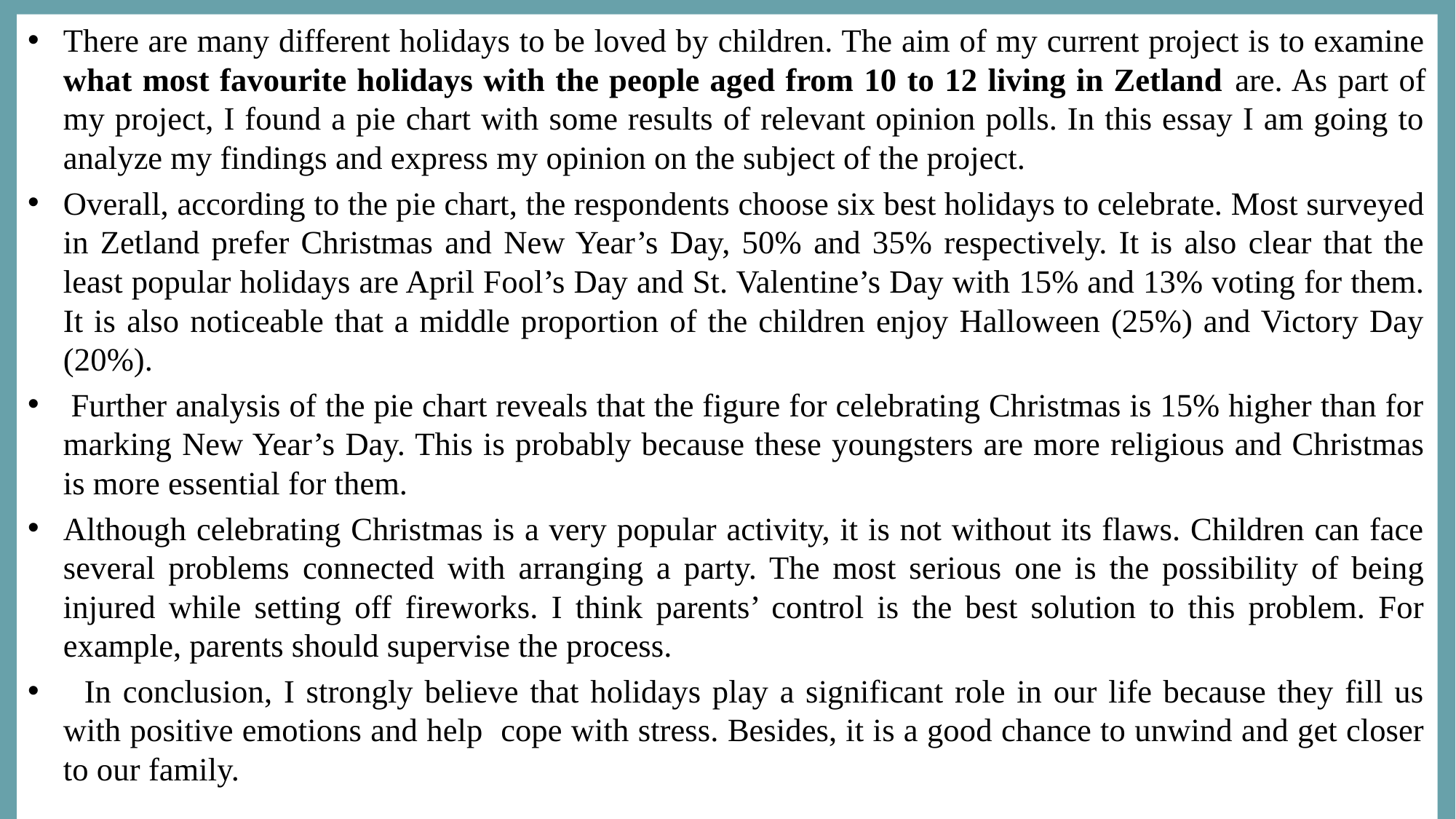

There are many different holidays to be loved by children. The aim of my current project is to examine what most favourite holidays with the people aged from 10 to 12 living in Zetland are. As part of my project, I found a pie chart with some results of relevant opinion polls. In this essay I am going to analyze my findings and express my opinion on the subject of the project.
Overall, according to the pie chart, the respondents choose six best holidays to celebrate. Most surveyed in Zetland prefer Christmas and New Year’s Day, 50% and 35% respectively. It is also clear that the least popular holidays are April Fool’s Day and St. Valentine’s Day with 15% and 13% voting for them. It is also noticeable that a middle proportion of the children enjoy Halloween (25%) and Victory Day (20%).
 Further analysis of the pie chart reveals that the figure for celebrating Christmas is 15% higher than for marking New Year’s Day. This is probably because these youngsters are more religious and Christmas is more essential for them.
Although celebrating Christmas is a very popular activity, it is not without its flaws. Children can face several problems connected with arranging a party. The most serious one is the possibility of being injured while setting off fireworks. I think parents’ control is the best solution to this problem. For example, parents should supervise the process.
  In conclusion, I strongly believe that holidays play a significant role in our life because they fill us with positive emotions and help  cope with stress. Besides, it is a good chance to unwind and get closer to our family.